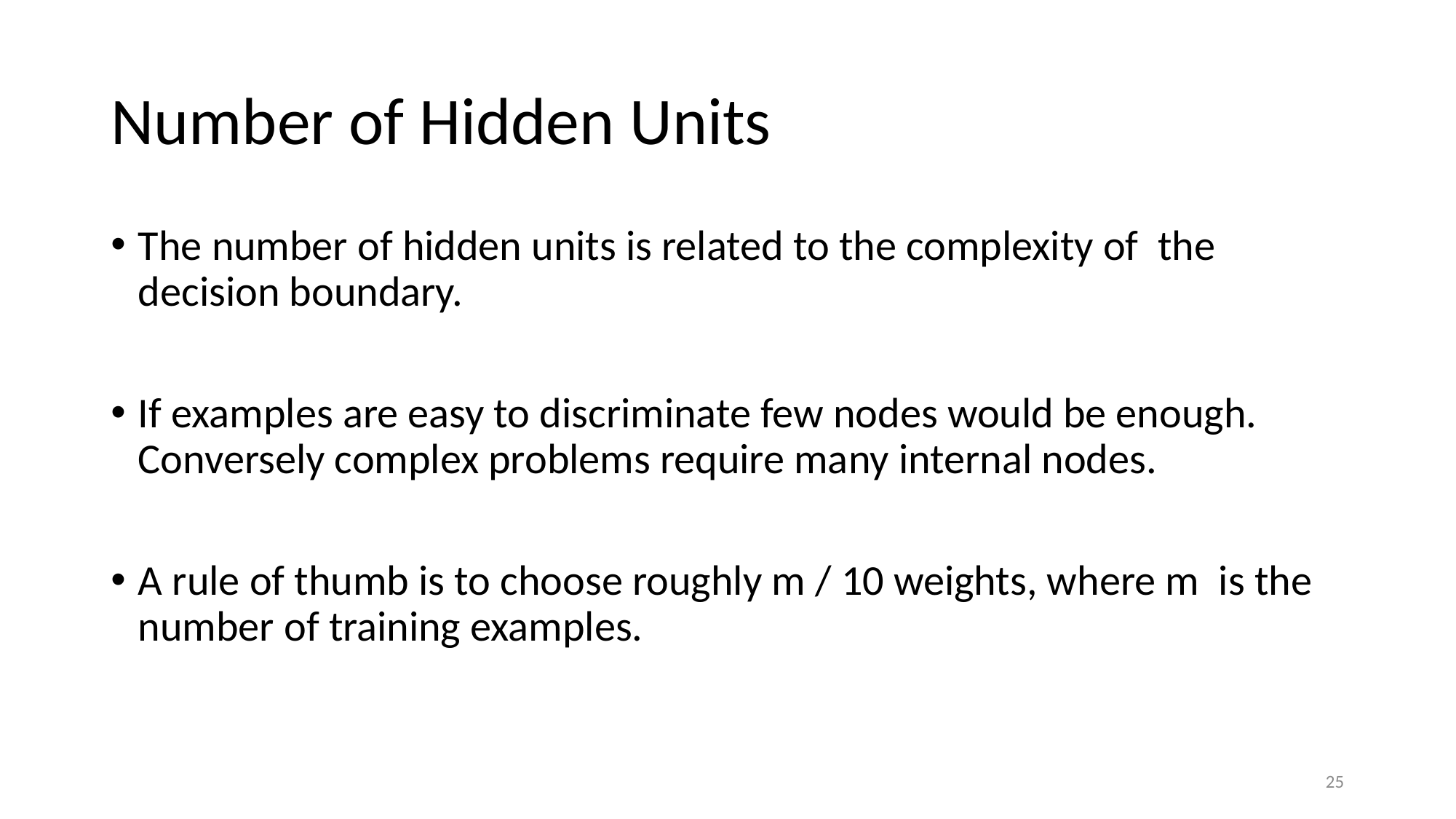

# Number of Hidden Units
The number of hidden units is related to the complexity of  the decision boundary.

If examples are easy to discriminate few nodes would be enough. Conversely complex problems require many internal nodes.

A rule of thumb is to choose roughly m / 10 weights, where m  is the number of training examples.

25